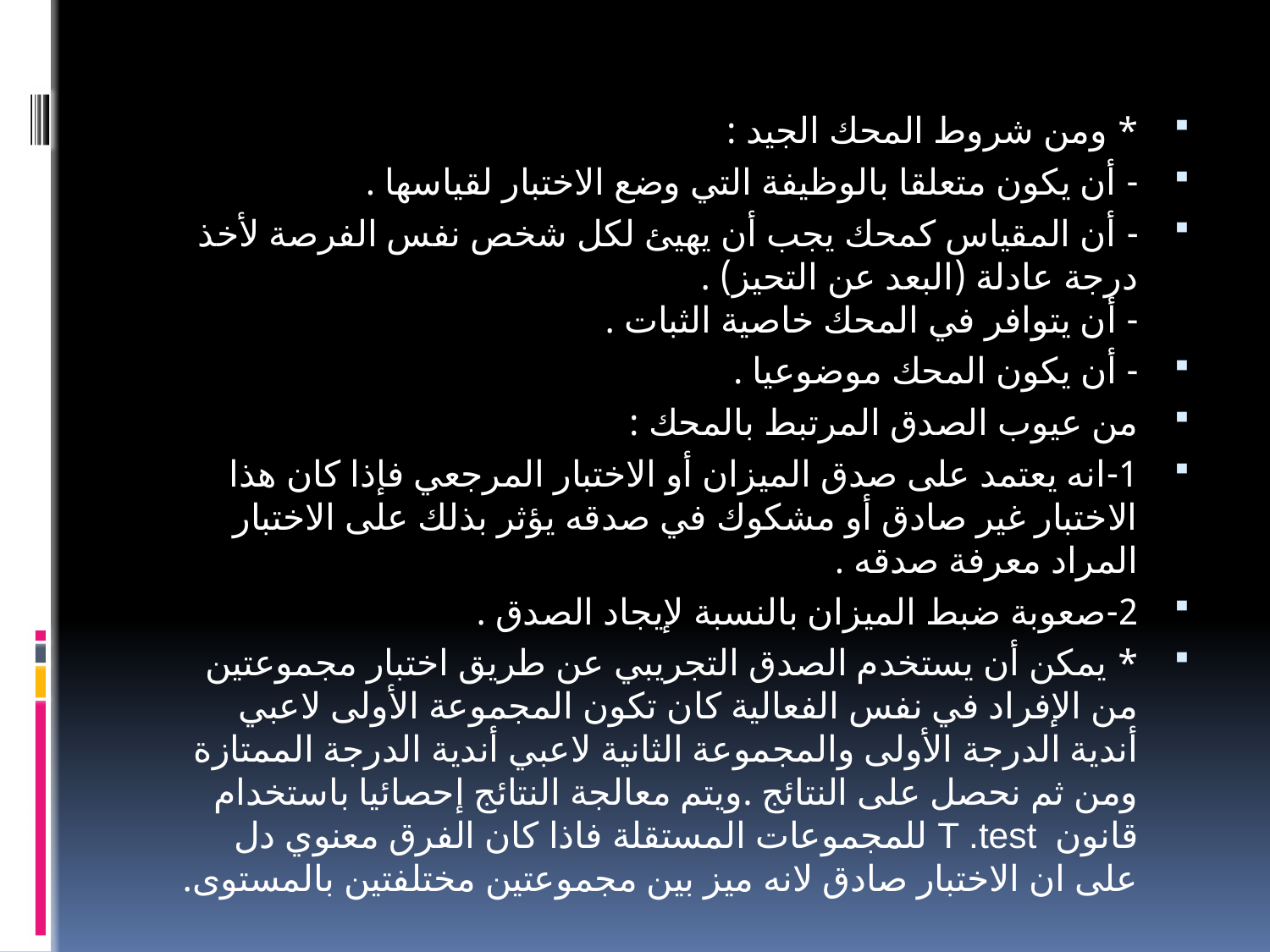

* ومن شروط المحك الجيد :
- أن يكون متعلقا بالوظيفة التي وضع الاختبار لقياسها .
- أن المقياس كمحك يجب أن يهيئ لكل شخص نفس الفرصة لأخذ درجة عادلة (البعد عن التحيز) .
- أن يتوافر في المحك خاصية الثبات .
- أن يكون المحك موضوعيا .
من عيوب الصدق المرتبط بالمحك :
1-انه يعتمد على صدق الميزان أو الاختبار المرجعي فإذا كان هذا الاختبار غير صادق أو مشكوك في صدقه يؤثر بذلك على الاختبار المراد معرفة صدقه .
2-صعوبة ضبط الميزان بالنسبة لإيجاد الصدق .
* يمكن أن يستخدم الصدق التجريبي عن طريق اختبار مجموعتين من الإفراد في نفس الفعالية كان تكون المجموعة الأولى لاعبي أندية الدرجة الأولى والمجموعة الثانية لاعبي أندية الدرجة الممتازة ومن ثم نحصل على النتائج .ويتم معالجة النتائج إحصائيا باستخدام قانون  T .test للمجموعات المستقلة فاذا كان الفرق معنوي دل على ان الاختبار صادق لانه ميز بين مجموعتين مختلفتين بالمستوى.